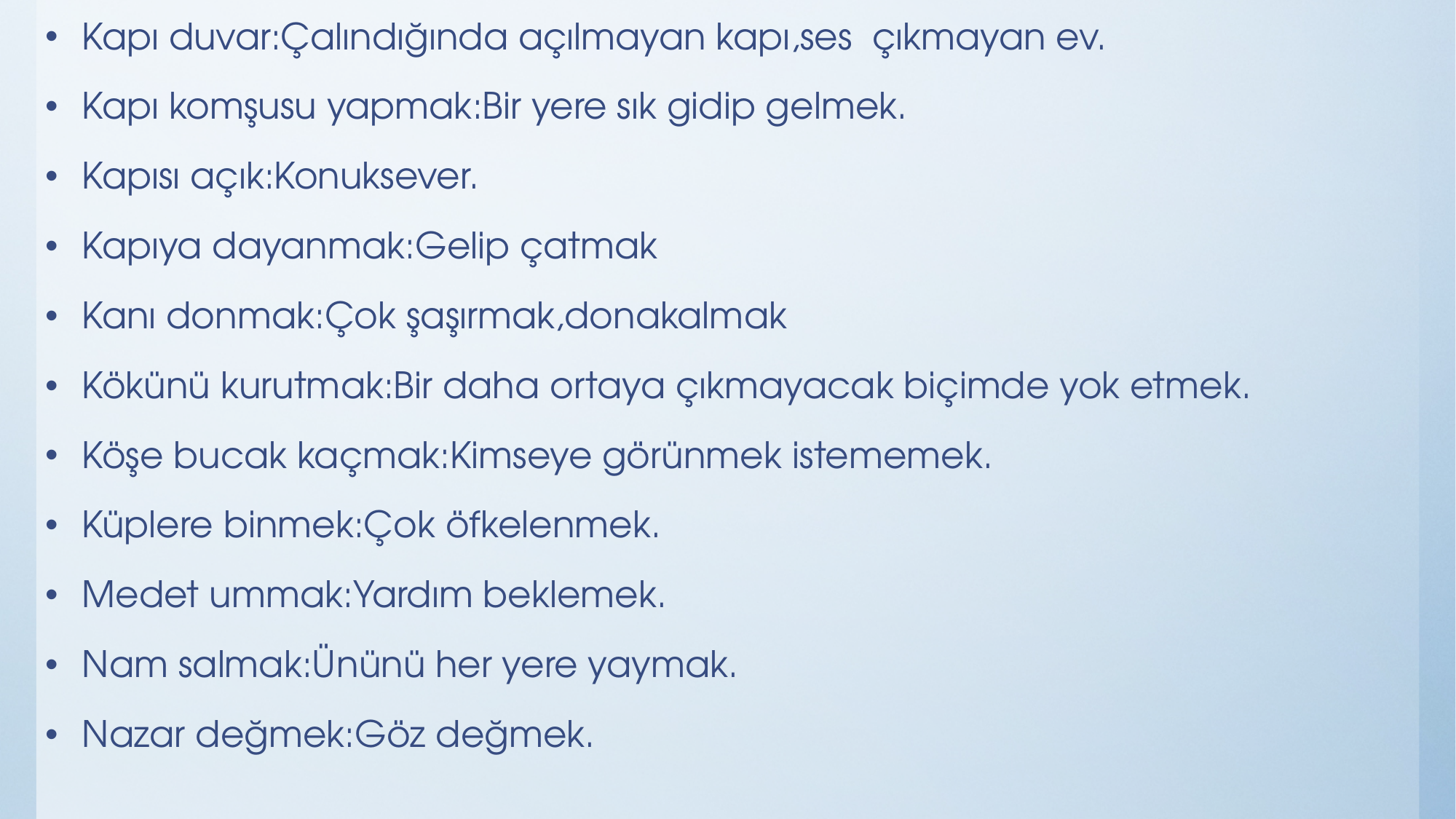

Kapı duvar:Çalındığında açılmayan kapı,ses  çıkmayan ev.
Kapı komşusu yapmak:Bir yere sık gidip gelmek.
Kapısı açık:Konuksever.
Kapıya dayanmak:Gelip çatmak
Kanı donmak:Çok şaşırmak,donakalmak
Kökünü kurutmak:Bir daha ortaya çıkmayacak biçimde yok etmek.
Köşe bucak kaçmak:Kimseye görünmek istememek.
Küplere binmek:Çok öfkelenmek.
Medet ummak:Yardım beklemek.
Nam salmak:Ününü her yere yaymak.
Nazar değmek:Göz değmek.
#